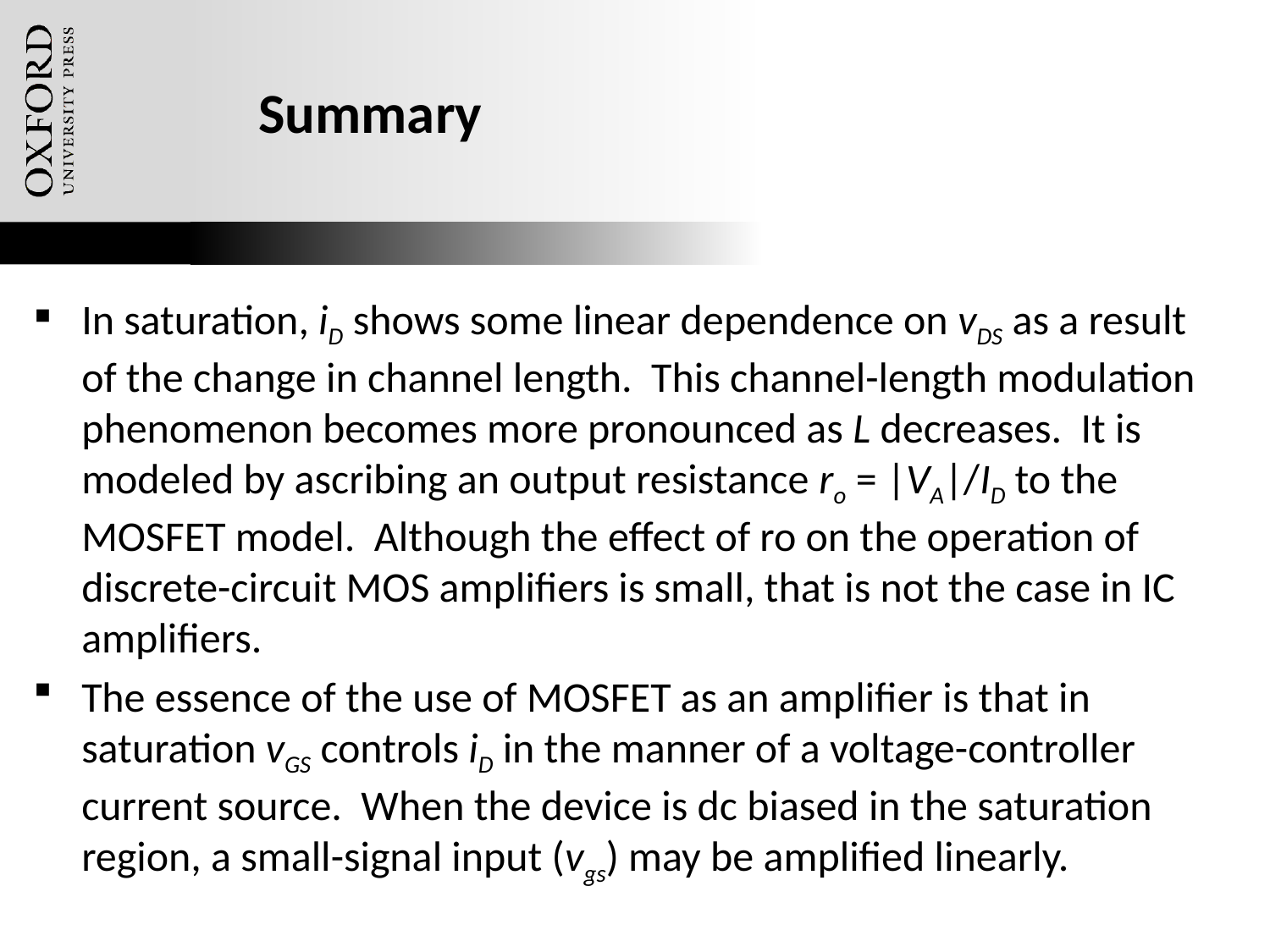

# Summary
In saturation, iD shows some linear dependence on vDS as a result of the change in channel length.  This channel-length modulation phenomenon becomes more pronounced as L decreases.  It is modeled by ascribing an output resistance ro = |VA|/ID to the MOSFET model.  Although the effect of ro on the operation of discrete-circuit MOS amplifiers is small, that is not the case in IC amplifiers.
The essence of the use of MOSFET as an amplifier is that in saturation vGS controls iD in the manner of a voltage-controller current source.  When the device is dc biased in the saturation region, a small-signal input (vgs) may be amplified linearly.

Oxford University Publishing
Microelectronic Circuits by Adel S. Sedra and Kenneth C. Smith (0195323033)